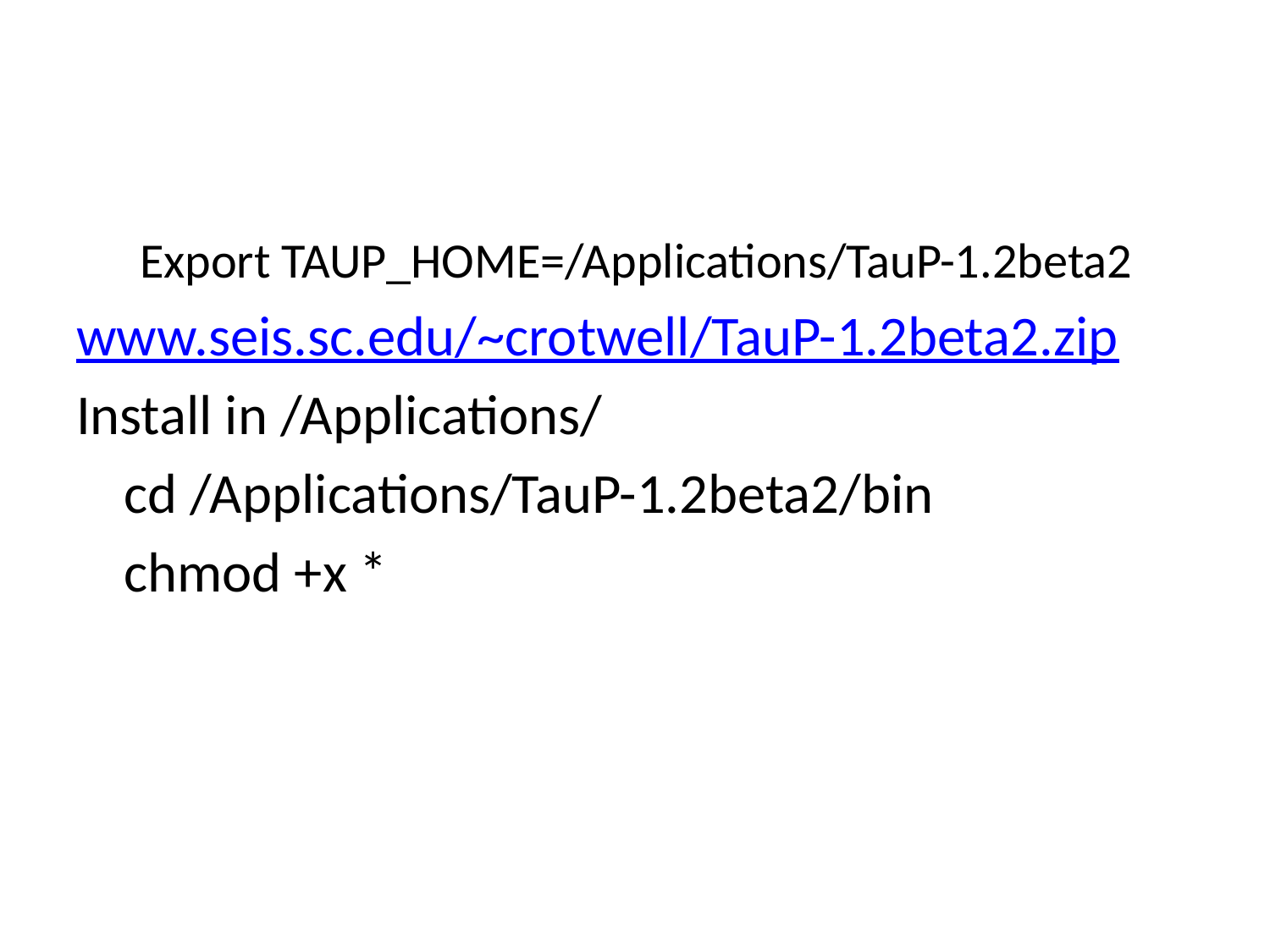

#
Export TAUP_HOME=/Applications/TauP-1.2beta2
www.seis.sc.edu/~crotwell/TauP-1.2beta2.zip
Install in /Applications/
	cd /Applications/TauP-1.2beta2/bin
	chmod +x *